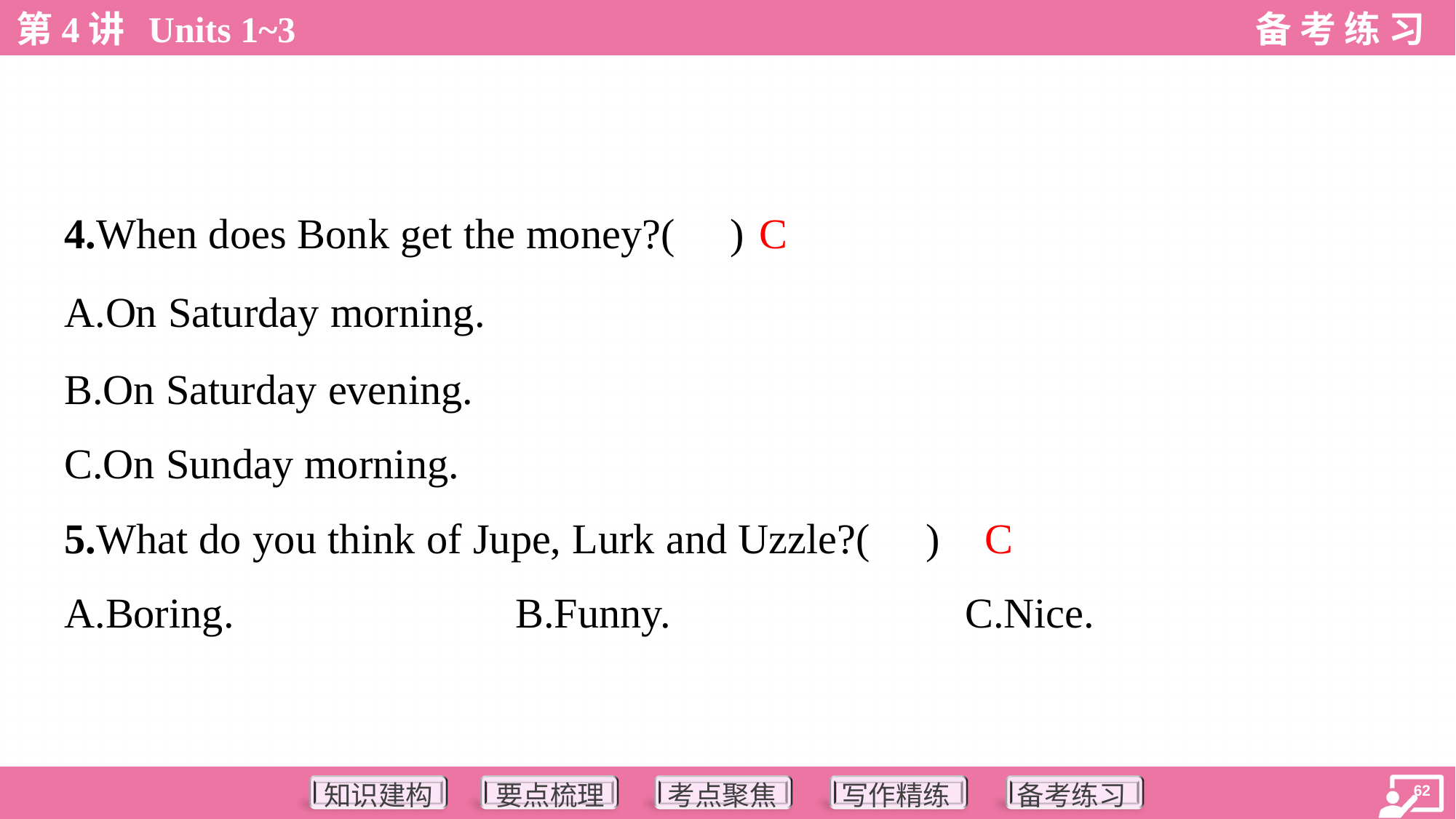

C
4.When does Bonk get the money?(     )
A.On Saturday morning.
B.On Saturday evening.
C.On Sunday morning.
C
5.What do you think of Jupe, Lurk and Uzzle?(     )
A.Boring.	B.Funny.	C.Nice.